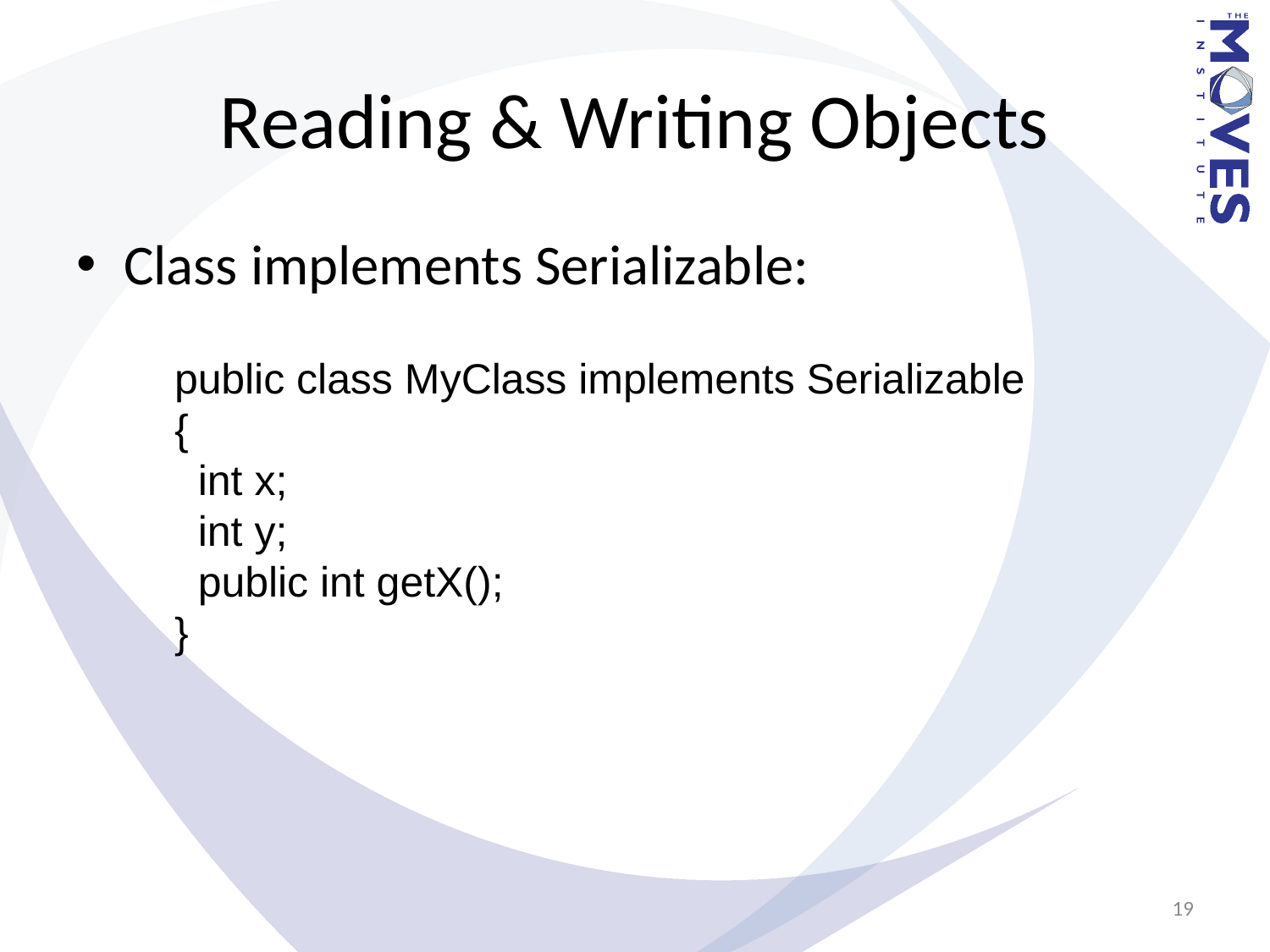

# Reading & Writing Objects
Class implements Serializable:
public class MyClass implements Serializable
{
  int x;
  int y;
  public int getX();
}
19